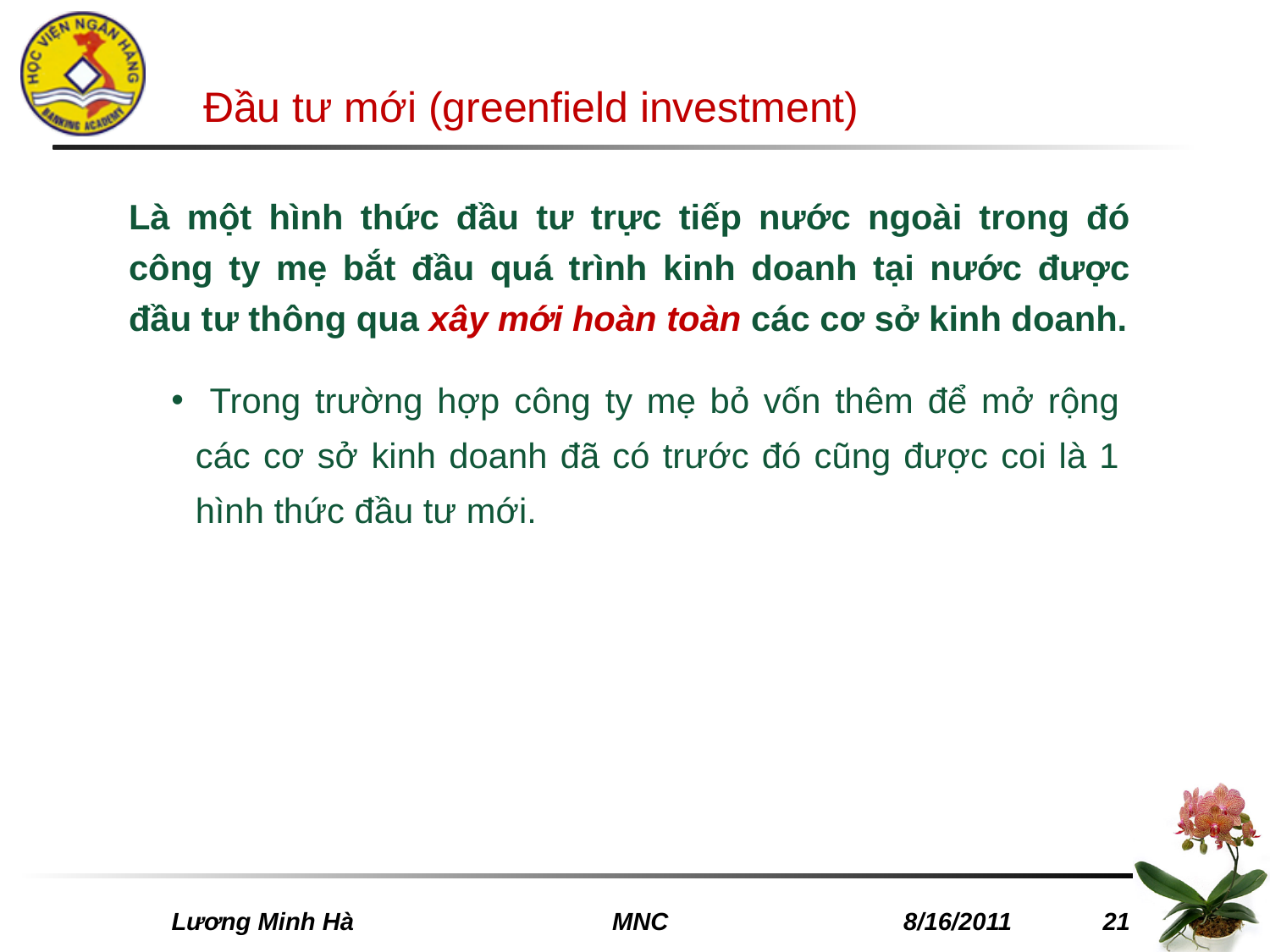

# Đầu tư mới (greenfield investment)
Là một hình thức đầu tư trực tiếp nước ngoài trong đó công ty mẹ bắt đầu quá trình kinh doanh tại nước được đầu tư thông qua xây mới hoàn toàn các cơ sở kinh doanh.
 Trong trường hợp công ty mẹ bỏ vốn thêm để mở rộng các cơ sở kinh doanh đã có trước đó cũng được coi là 1 hình thức đầu tư mới.
 Lương Minh Hà